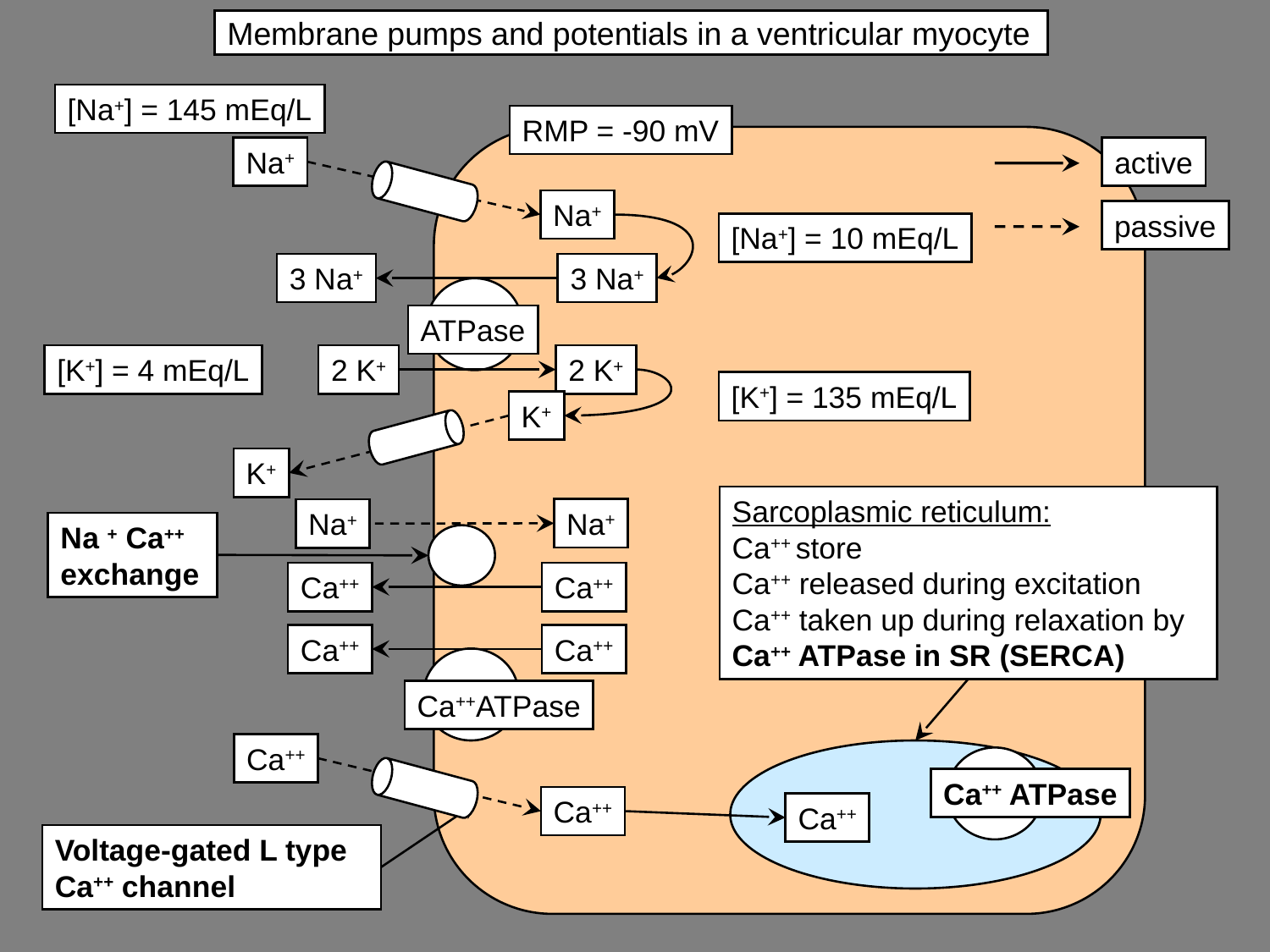

# Membrane pumps and potentials in a ventricular myocyte
[Na+] = 145 mEq/L
RMP = -90 mV

Na+
active

passive

Na+
[Na+] = 10 mEq/L
3 Na+
3 Na+

ATPase
[K+] = 4 mEq/L
2 K+
2 K+
[K+] = 135 mEq/L

K+
K+
Sarcoplasmic reticulum:
Ca++ store
Ca++ released during excitation
Ca++ taken up during relaxation by Ca++ ATPase in SR (SERCA)
Na+
Na+
Na + Ca++  exchange

Ca++
Ca++
Ca++
Ca++

Ca++ATPase
Ca++

Ca++ ATPase
Ca++
Ca++
Voltage-gated L type Ca++ channel